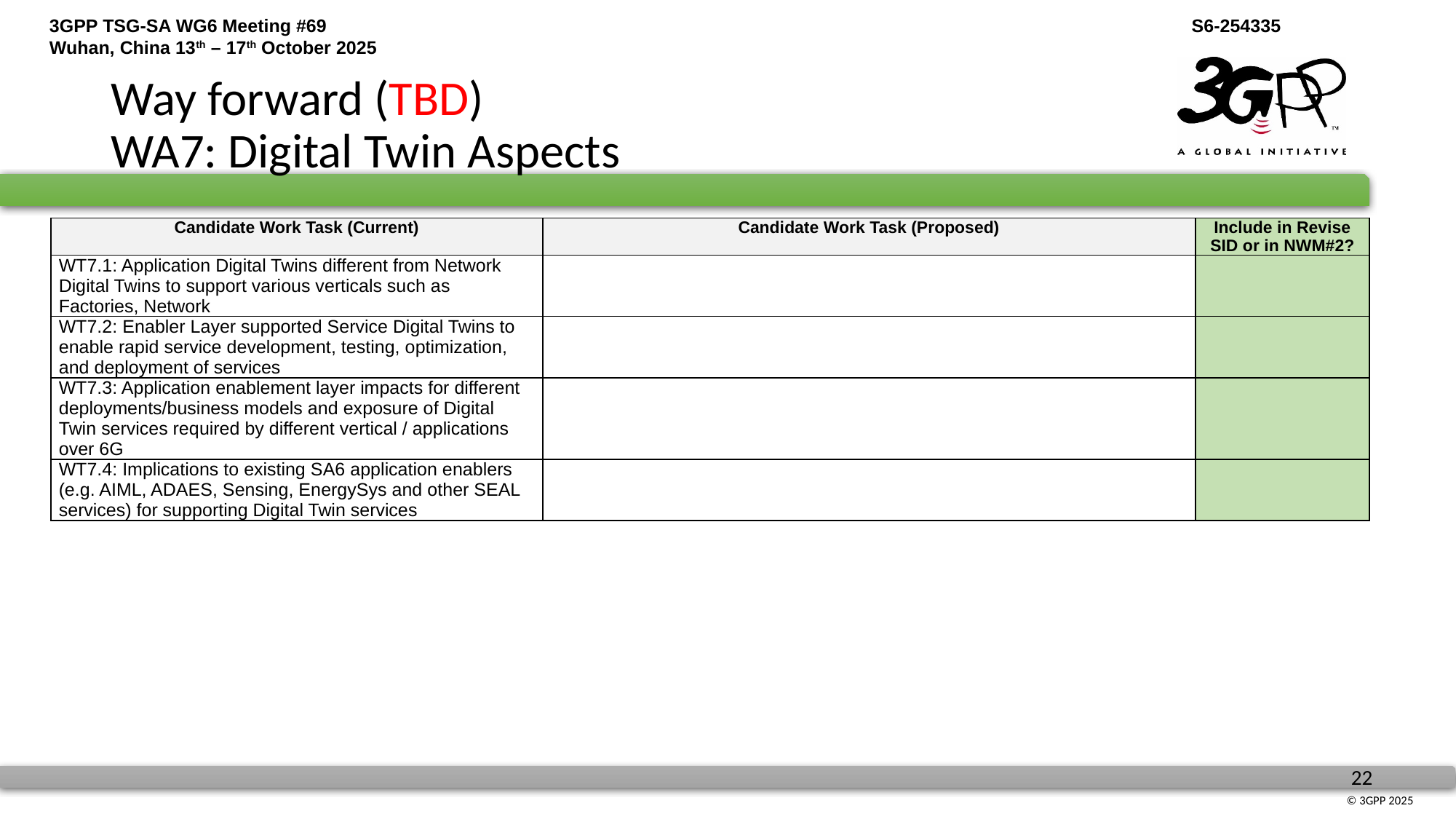

# Way forward (TBD) WA7: Digital Twin Aspects
| Candidate Work Task (Current) | Candidate Work Task (Proposed) | Include in Revise SID or in NWM#2? |
| --- | --- | --- |
| WT7.1: Application Digital Twins different from Network Digital Twins to support various verticals such as Factories, Network |  |  |
| WT7.2: Enabler Layer supported Service Digital Twins to enable rapid service development, testing, optimization, and deployment of services |  |  |
| WT7.3: Application enablement layer impacts for different deployments/business models and exposure of Digital Twin services required by different vertical / applications over 6G |  |  |
| WT7.4: Implications to existing SA6 application enablers (e.g. AIML, ADAES, Sensing, EnergySys and other SEAL services) for supporting Digital Twin services |  |  |